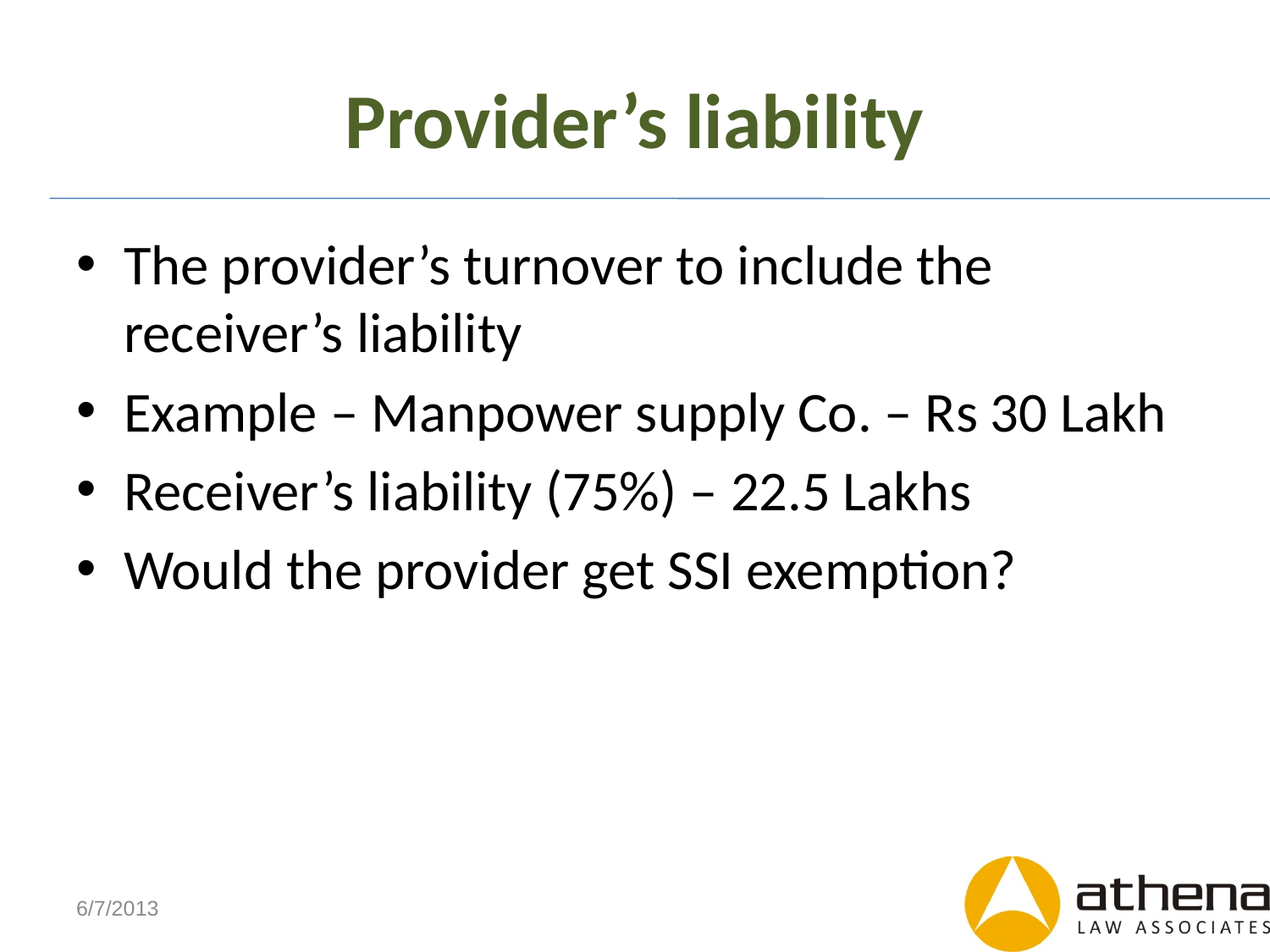

# Provider’s liability
The provider’s turnover to include the receiver’s liability
Example – Manpower supply Co. – Rs 30 Lakh
Receiver’s liability (75%) – 22.5 Lakhs
Would the provider get SSI exemption?
6/7/2013